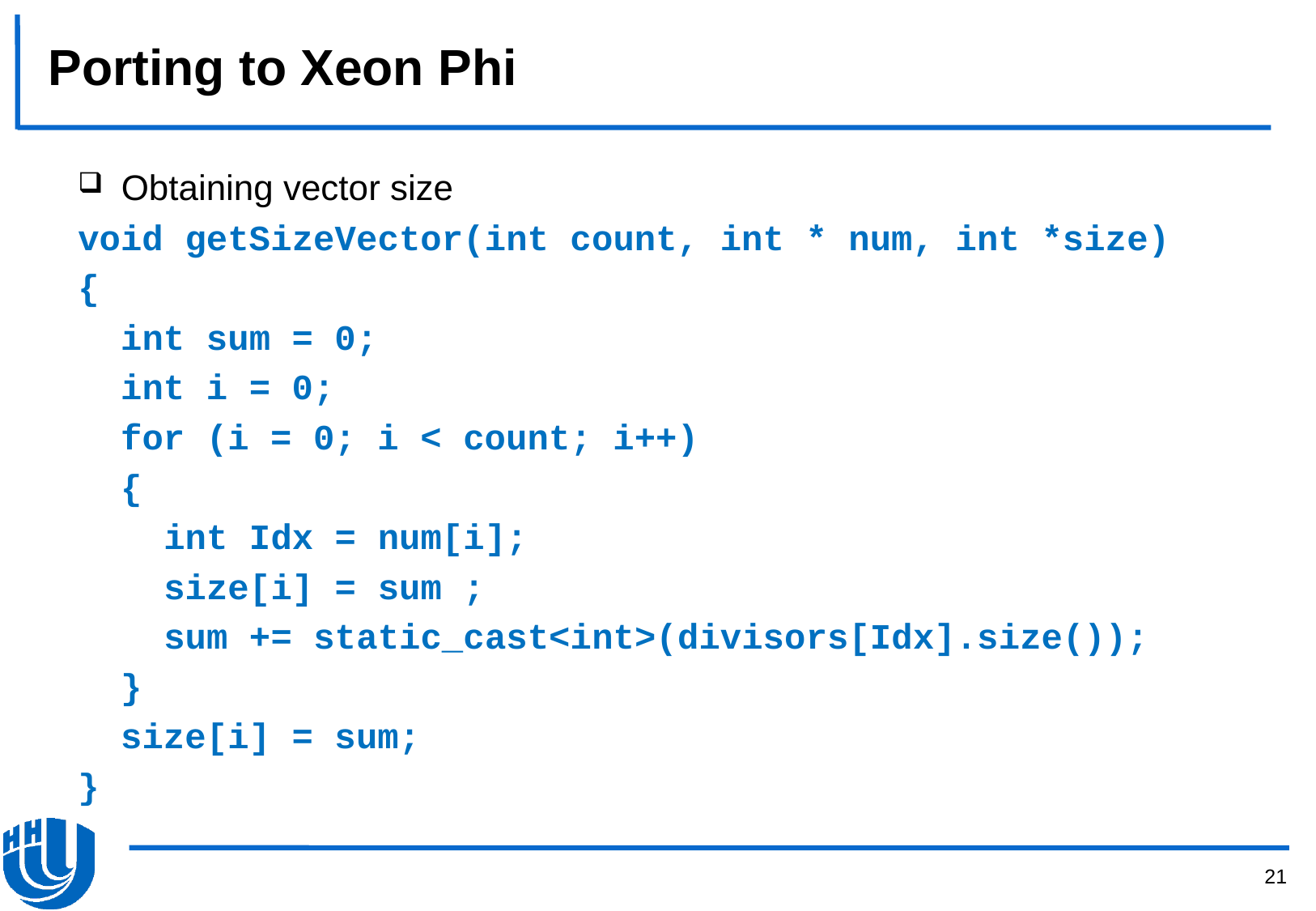

# Porting to Xeon Phi
Obtaining vector size
void getSizeVector(int count, int * num, int *size)
{
  int sum = 0;
  int i = 0;
  for (i = 0; i < count; i++)
  {
    int Idx = num[i];
    size[i] = sum ;
    sum += static_cast<int>(divisors[Idx].size());
  }
  size[i] = sum;
}